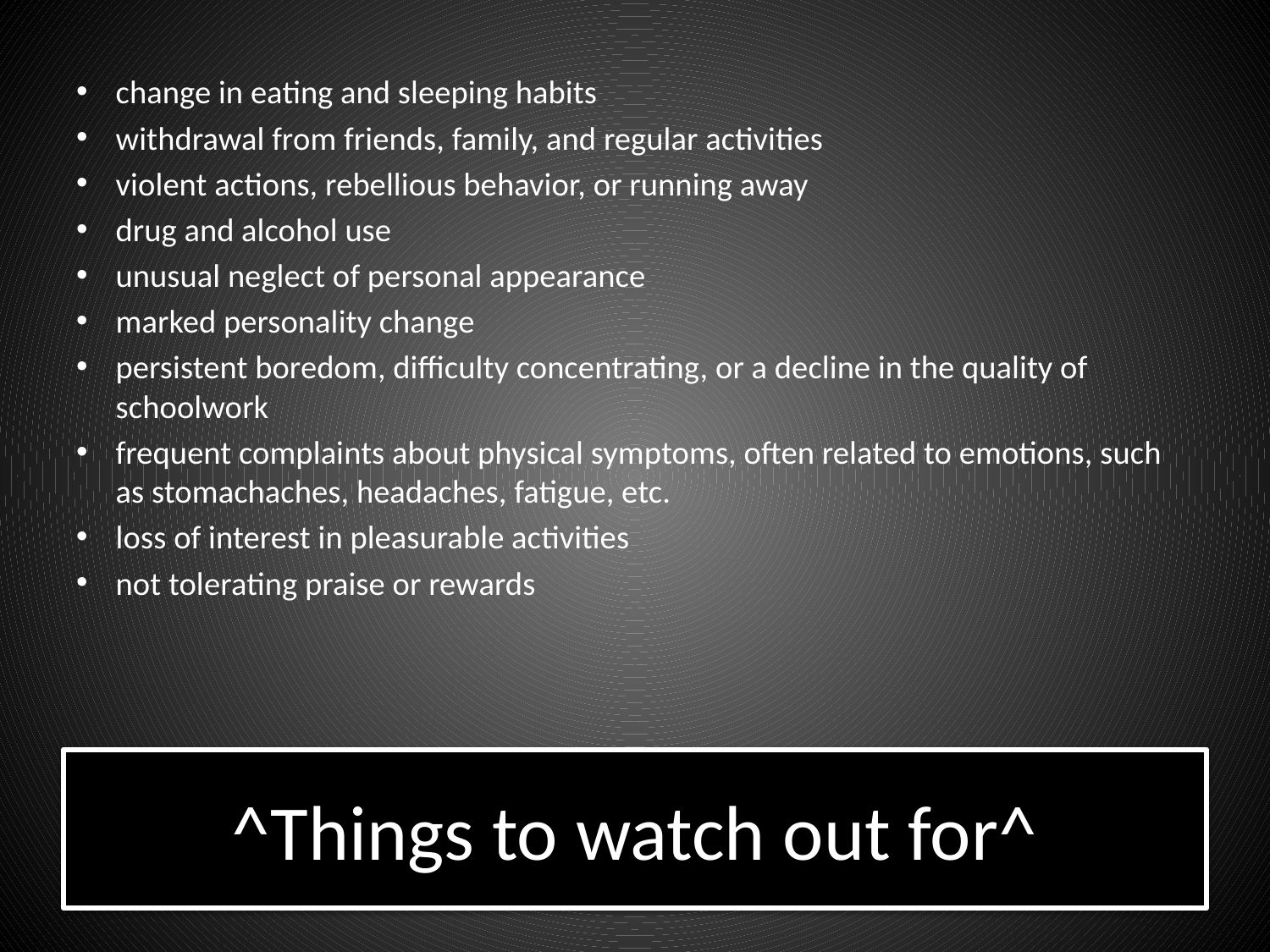

change in eating and sleeping habits
withdrawal from friends, family, and regular activities
violent actions, rebellious behavior, or running away
drug and alcohol use
unusual neglect of personal appearance
marked personality change
persistent boredom, difficulty concentrating, or a decline in the quality of schoolwork
frequent complaints about physical symptoms, often related to emotions, such as stomachaches, headaches, fatigue, etc.
loss of interest in pleasurable activities
not tolerating praise or rewards

# ^Things to watch out for^